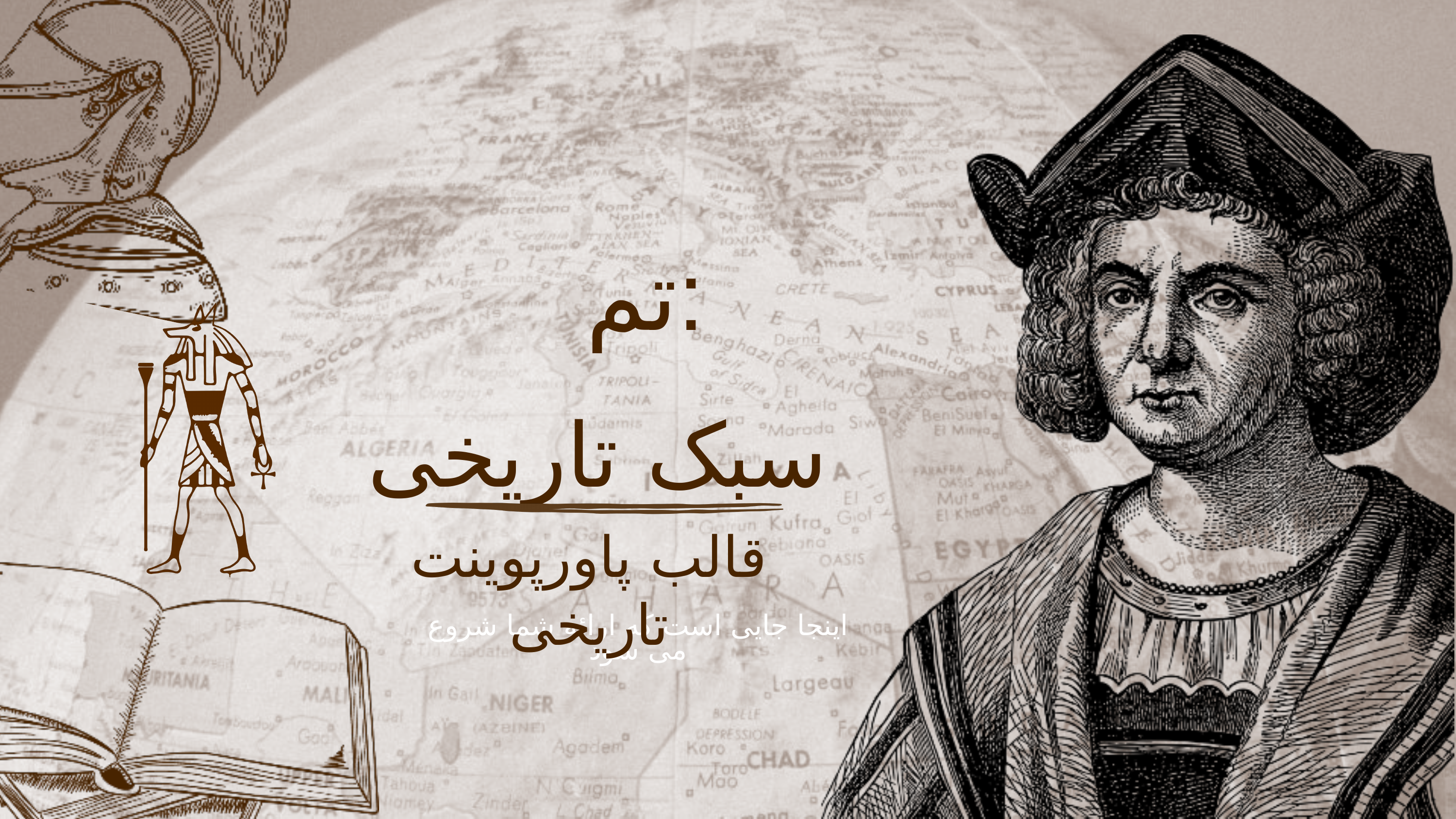

تم:

سبک تاریخی

قالب پاورپوینت تاریخی

اینجا جایی است که ارائه شما شروع می شود